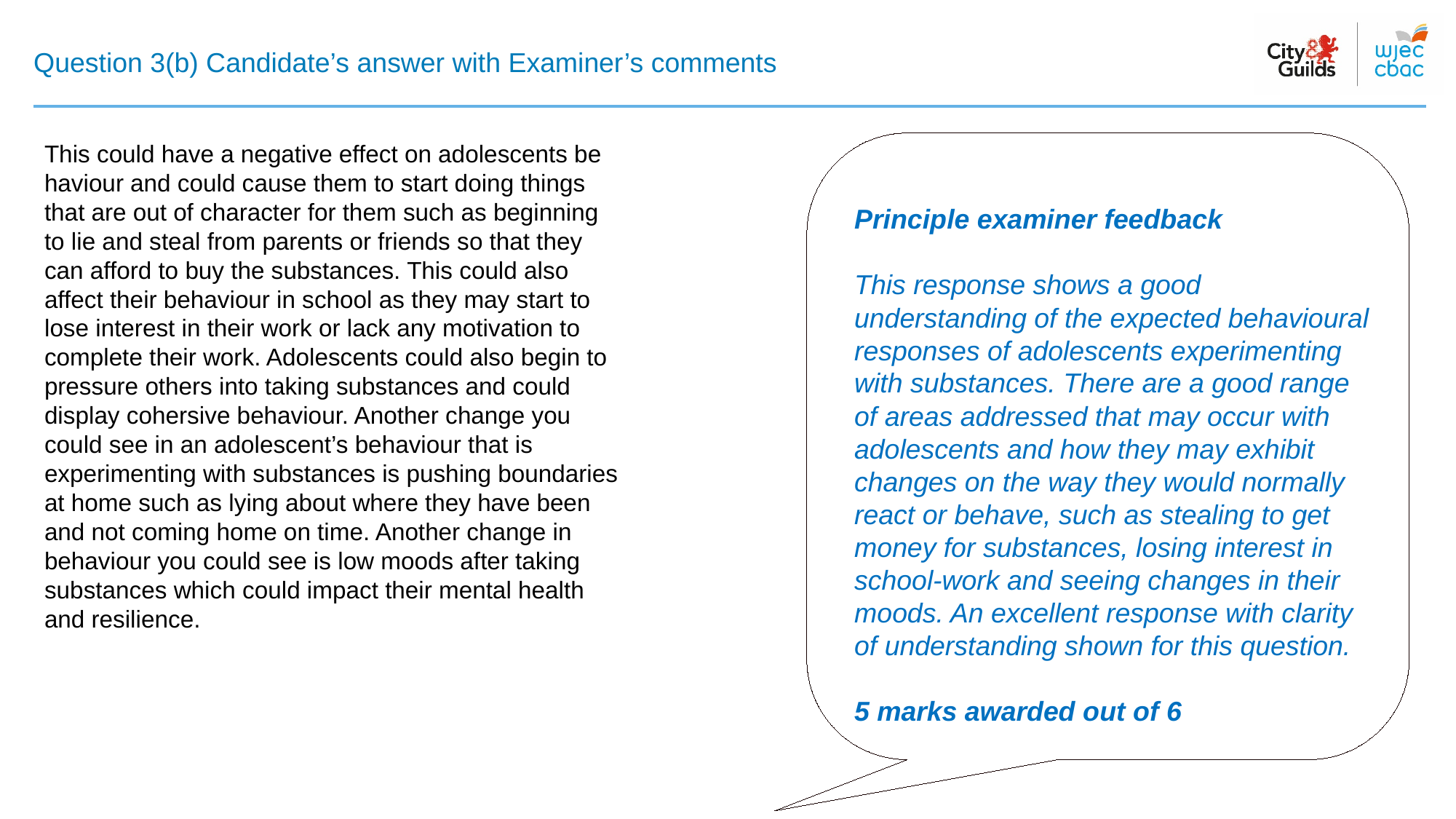

# Question 3(b) Candidate’s answer with Examiner’s comments
This could have a negative effect on adolescents be haviour and could cause them to start doing things that are out of character for them such as beginning to lie and steal from parents or friends so that they can afford to buy the substances. This could also affect their behaviour in school as they may start to lose interest in their work or lack any motivation to complete their work. Adolescents could also begin to pressure others into taking substances and could display cohersive behaviour. Another change you could see in an adolescent’s behaviour that is experimenting with substances is pushing boundaries at home such as lying about where they have been and not coming home on time. Another change in behaviour you could see is low moods after taking substances which could impact their mental health and resilience.

Principle examiner feedback​
​
This response shows a good understanding of the expected behavioural responses of adolescents experimenting with substances. There are a good range of areas addressed that may occur with adolescents and how they may exhibit changes on the way they would normally react or behave, such as stealing to get money for substances, losing interest in school-work and seeing changes in their moods. An excellent response with clarity of understanding shown for this question.

5 marks awarded out of 6